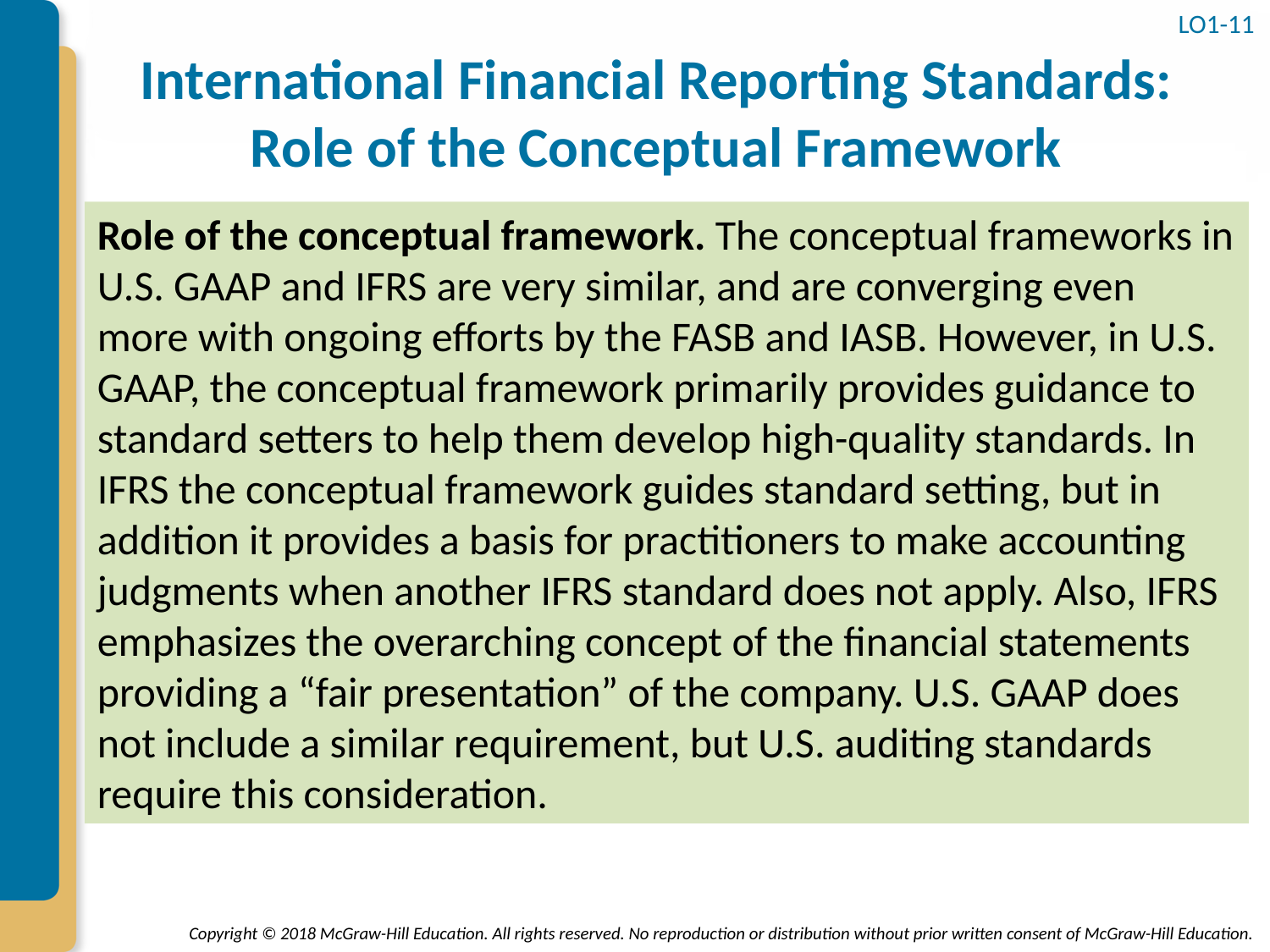

LO1-11
# International Financial Reporting Standards: Role of the Conceptual Framework
Role of the conceptual framework. The conceptual frameworks in U.S. GAAP and IFRS are very similar, and are converging even more with ongoing efforts by the FASB and IASB. However, in U.S. GAAP, the conceptual framework primarily provides guidance to standard setters to help them develop high-quality standards. In IFRS the conceptual framework guides standard setting, but in addition it provides a basis for practitioners to make accounting judgments when another IFRS standard does not apply. Also, IFRS emphasizes the overarching concept of the financial statements providing a “fair presentation” of the company. U.S. GAAP does not include a similar requirement, but U.S. auditing standards require this consideration.